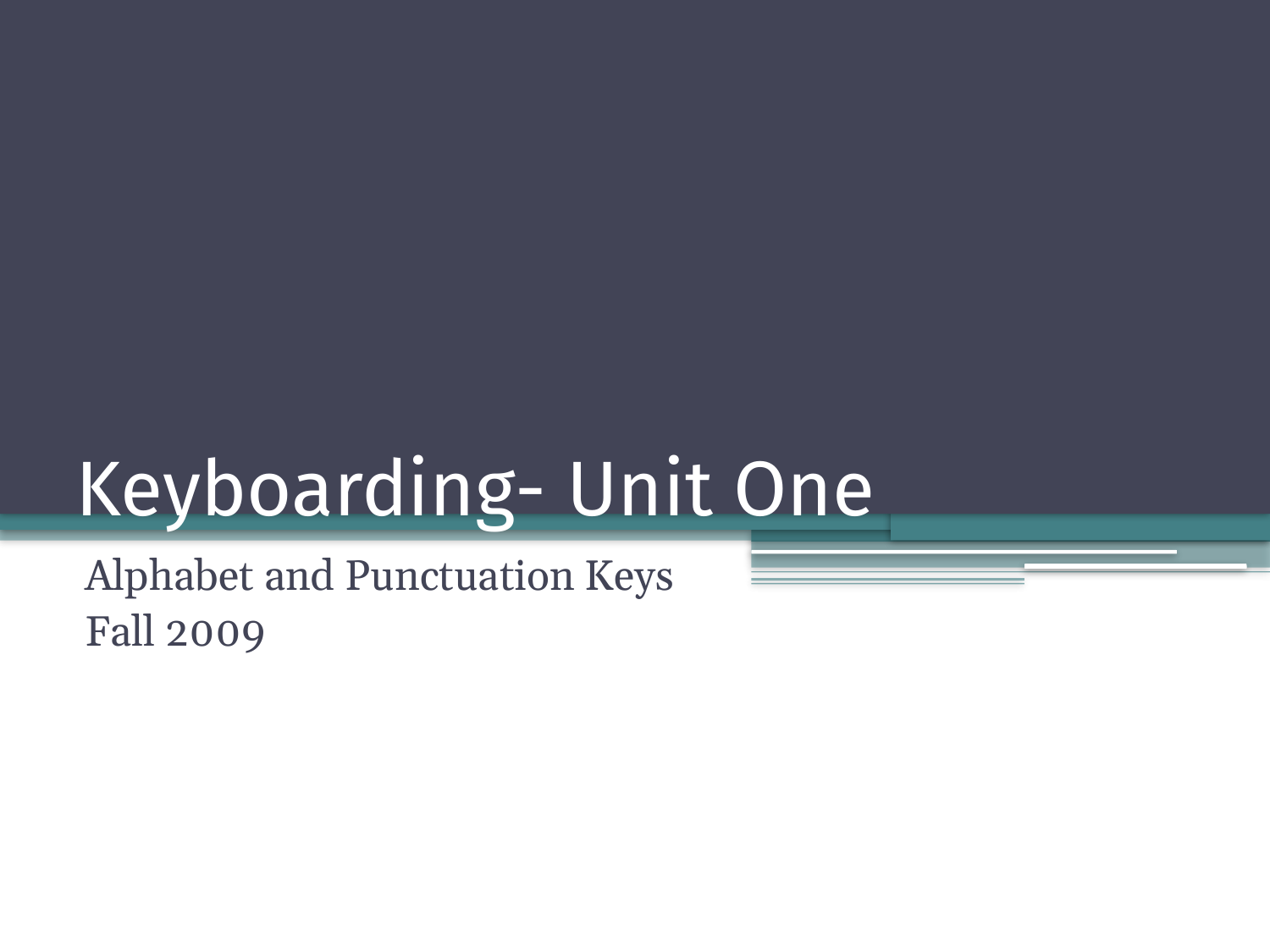

# Keyboarding- Unit One
Alphabet and Punctuation Keys
Fall 2009